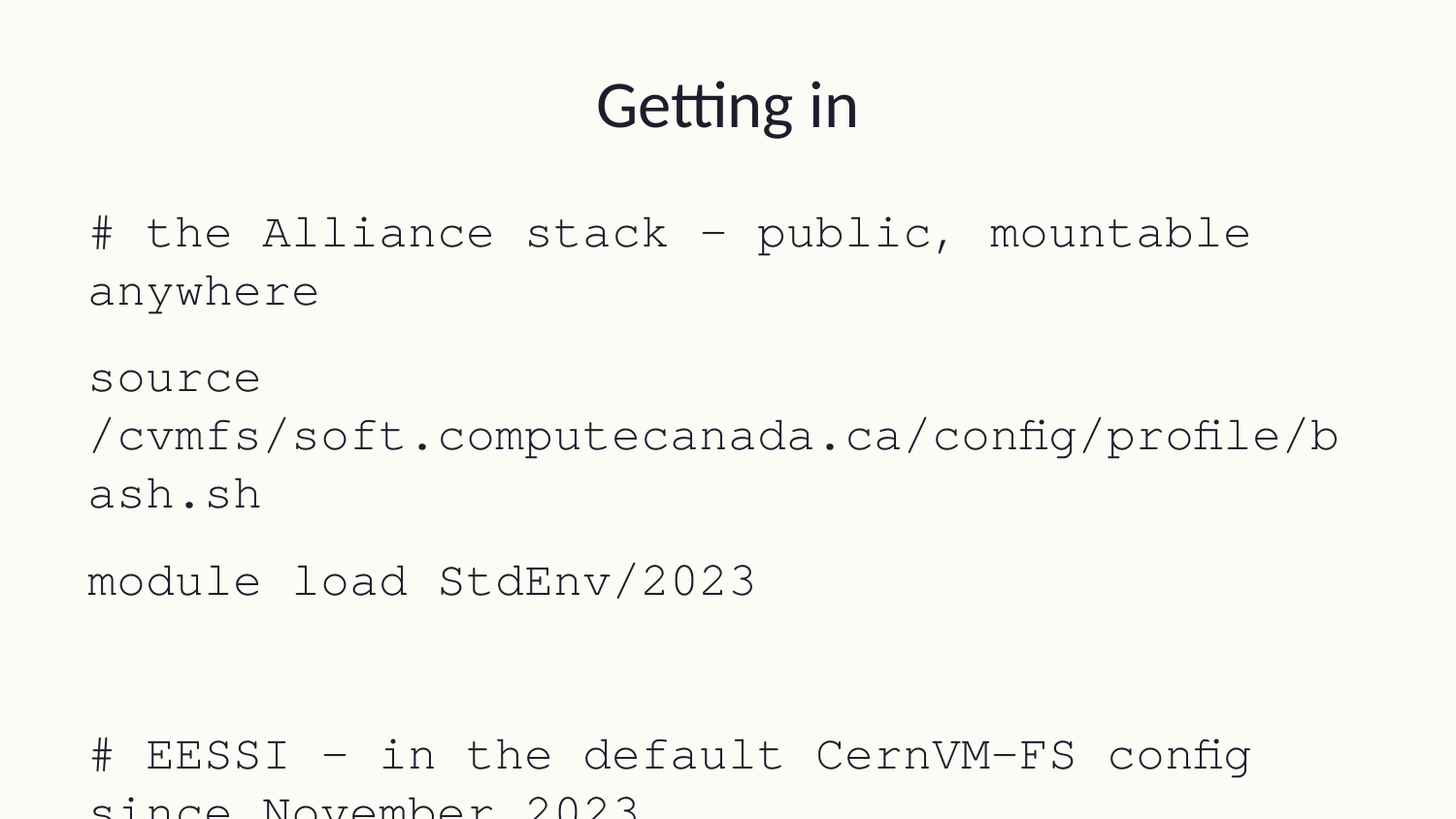

# Getting in
# the Alliance stack - public, mountable anywhere
source /cvmfs/soft.computecanada.ca/config/profile/bash.sh
module load StdEnv/2023

# EESSI - in the default CernVM-FS config since November 2023
source /cvmfs/software.eessi.io/versions/2023.06/init/bash
module load R/4.3.2-gfbf-2023a